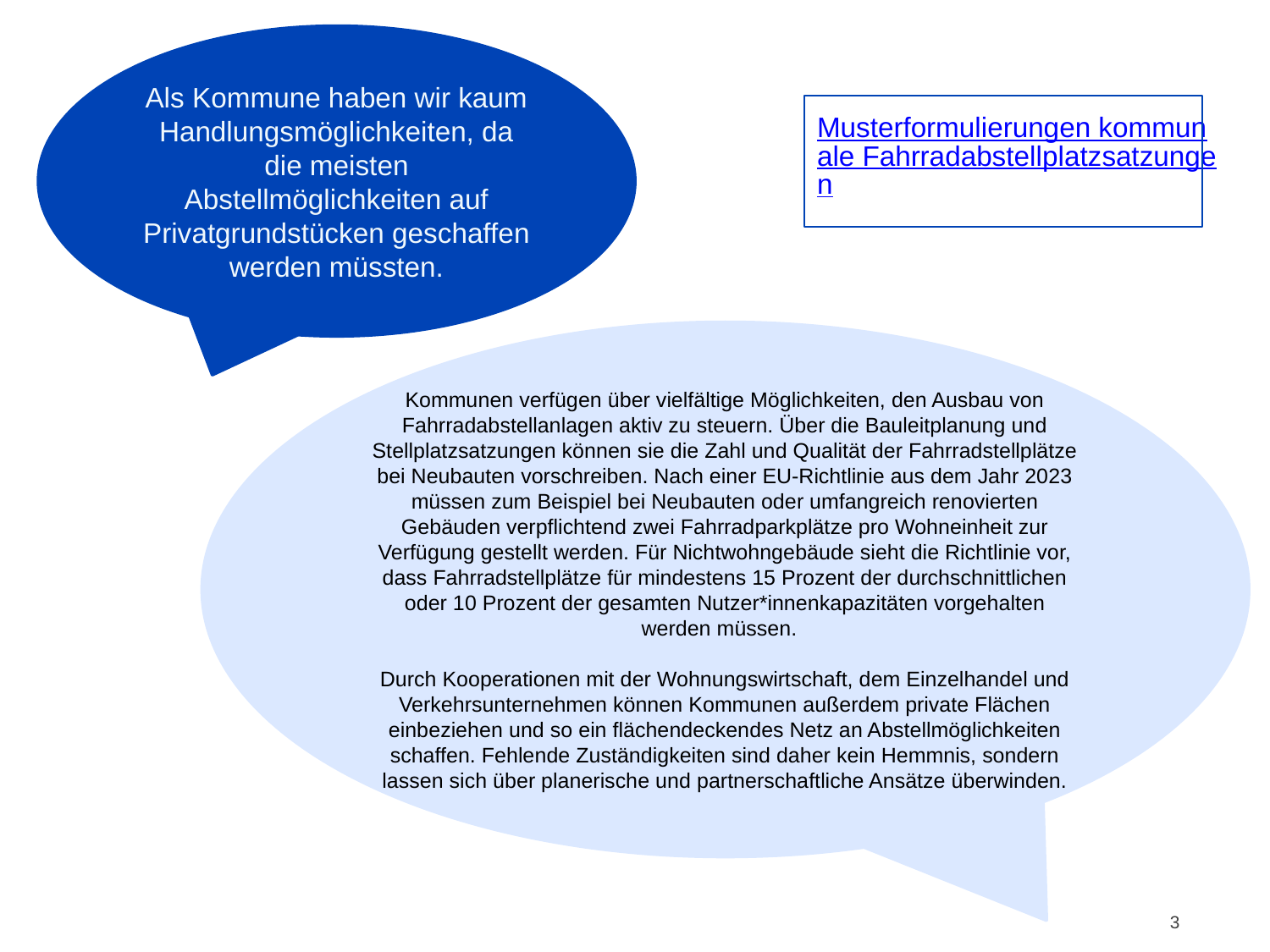

Als Kommune haben wir kaum Handlungsmöglichkeiten, da die meisten Abstellmöglichkeiten auf Privatgrundstücken geschaffen werden müssten.

Musterformulierungen kommunale Fahrradabstellplatzsatzungen
Kommunen verfügen über vielfältige Möglichkeiten, den Ausbau von Fahrradabstellanlagen aktiv zu steuern. Über die Bauleitplanung und Stellplatzsatzungen können sie die Zahl und Qualität der Fahrradstellplätze bei Neubauten vorschreiben. Nach einer EU-Richtlinie aus dem Jahr 2023 müssen zum Beispiel bei Neubauten oder umfangreich renovierten Gebäuden verpflichtend zwei Fahrradparkplätze pro Wohneinheit zur Verfügung gestellt werden. Für Nichtwohngebäude sieht die Richtlinie vor, dass Fahrradstellplätze für mindestens 15 Prozent der durchschnittlichen oder 10 Prozent der gesamten Nutzer*innenkapazitäten vorgehalten werden müssen.

Durch Kooperationen mit der Wohnungswirtschaft, dem Einzelhandel und Verkehrsunternehmen können Kommunen außerdem private Flächen einbeziehen und so ein flächendeckendes Netz an Abstellmöglichkeiten schaffen. Fehlende Zuständigkeiten sind daher kein Hemmnis, sondern lassen sich über planerische und partnerschaftliche Ansätze überwinden.